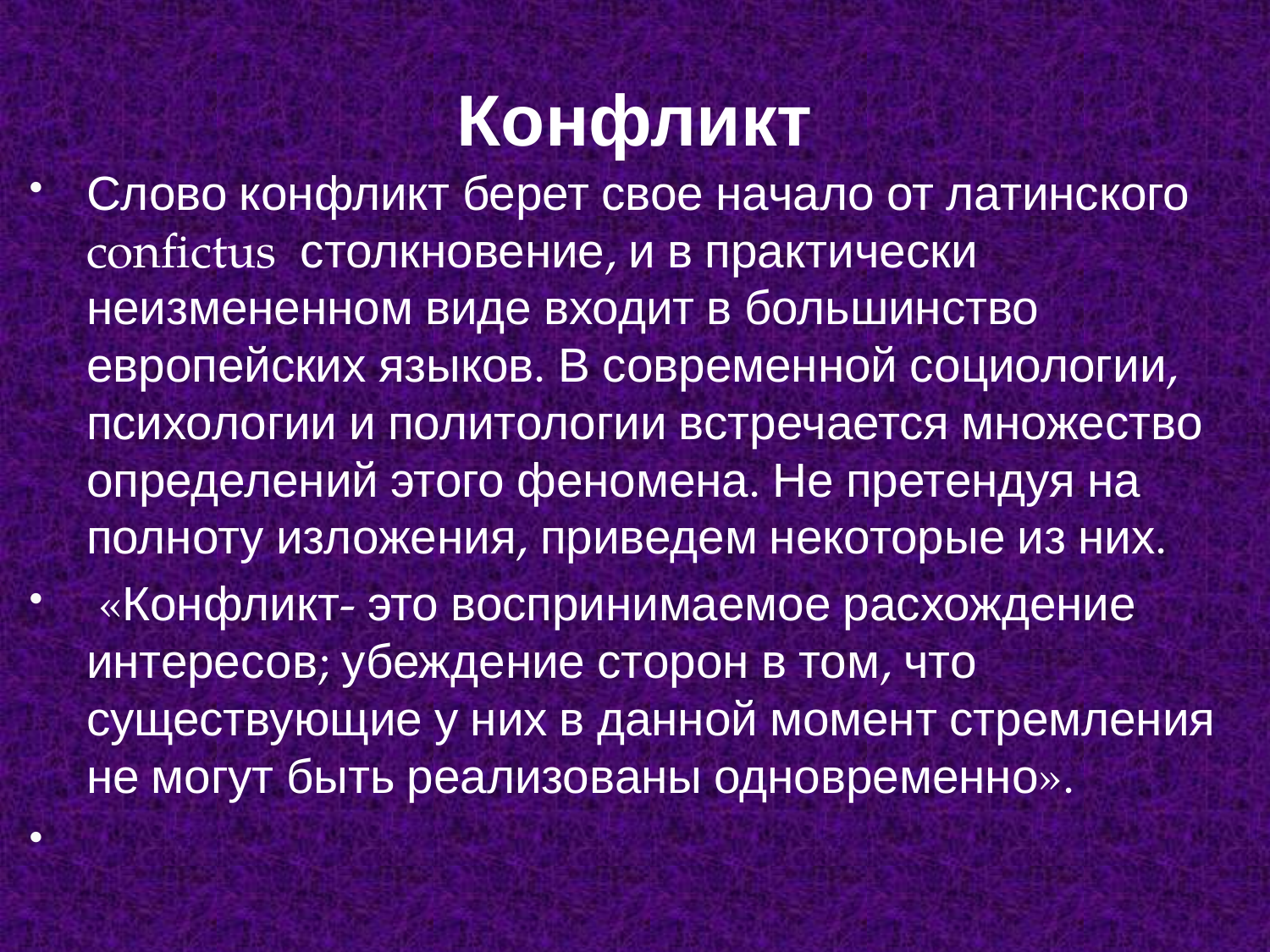

# Конфликт
Слово конфликт берет свое начало от латинского confictus  столкновение, и в практически неизмененном виде входит в большинство европейских языков. В современной социологии, психологии и политологии встречается множество определений этого феномена. Не претендуя на полноту изложения, приведем некоторые из них.
 «Конфликт- это воспринимаемое расхождение интересов; убеждение сторон в том, что существующие у них в данной момент стремления не могут быть реализованы одновременно».